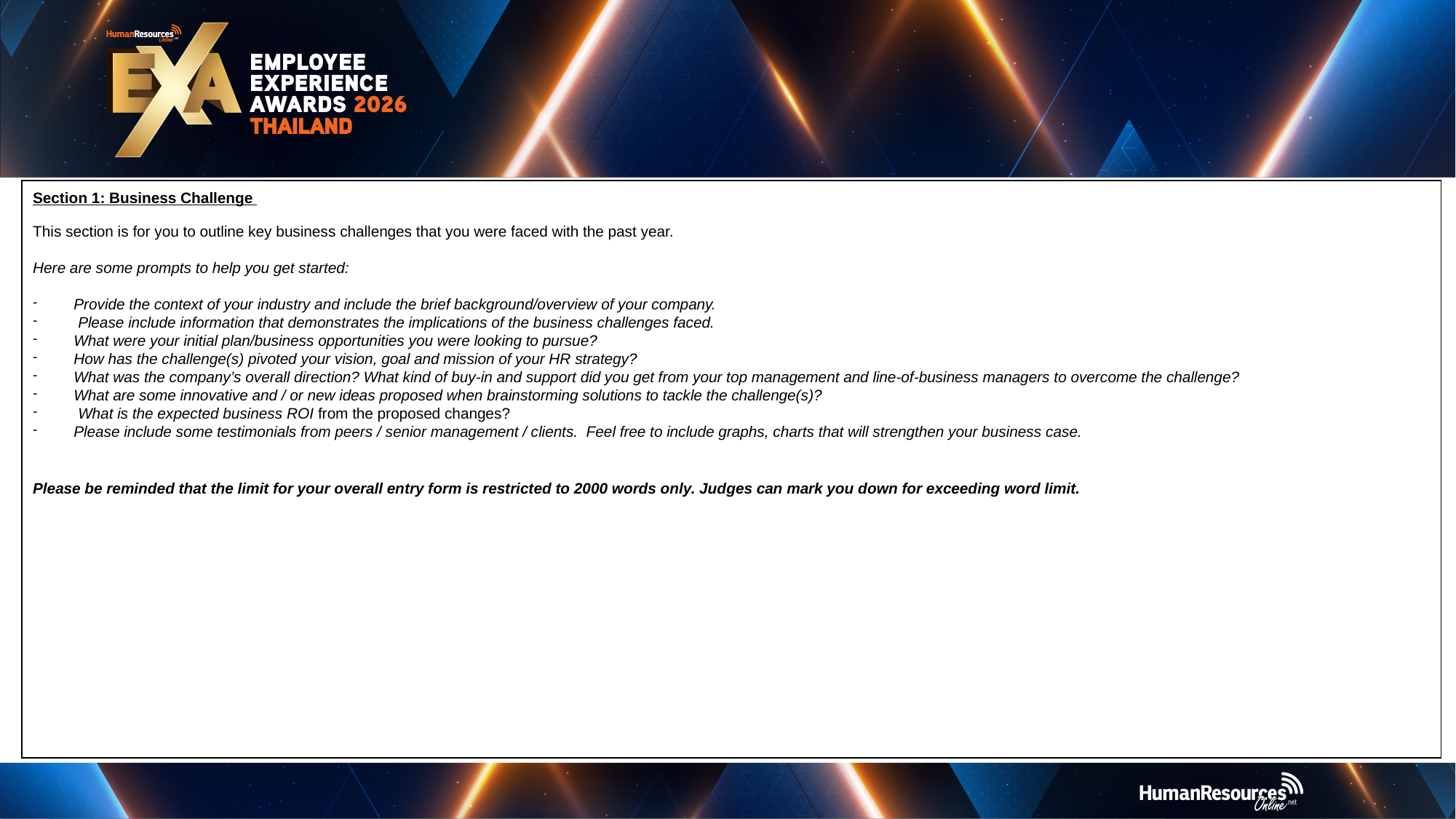

Section 1: Business Challenge
This section is for you to outline key business challenges that you were faced with the past year.

Here are some prompts to help you get started:

Provide the context of your industry and include the brief background/overview of your company.
 Please include information that demonstrates the implications of the business challenges faced.
What were your initial plan/business opportunities you were looking to pursue?
How has the challenge(s) pivoted your vision, goal and mission of your HR strategy?
What was the company’s overall direction? What kind of buy-in and support did you get from your top management and line-of-business managers to overcome the challenge?
What are some innovative and / or new ideas proposed when brainstorming solutions to tackle the challenge(s)?
 What is the expected business ROI from the proposed changes?
Please include some testimonials from peers / senior management / clients.  Feel free to include graphs, charts that will strengthen your business case.

Please be reminded that the limit for your overall entry form is restricted to 2000 words only. Judges can mark you down for exceeding word limit.